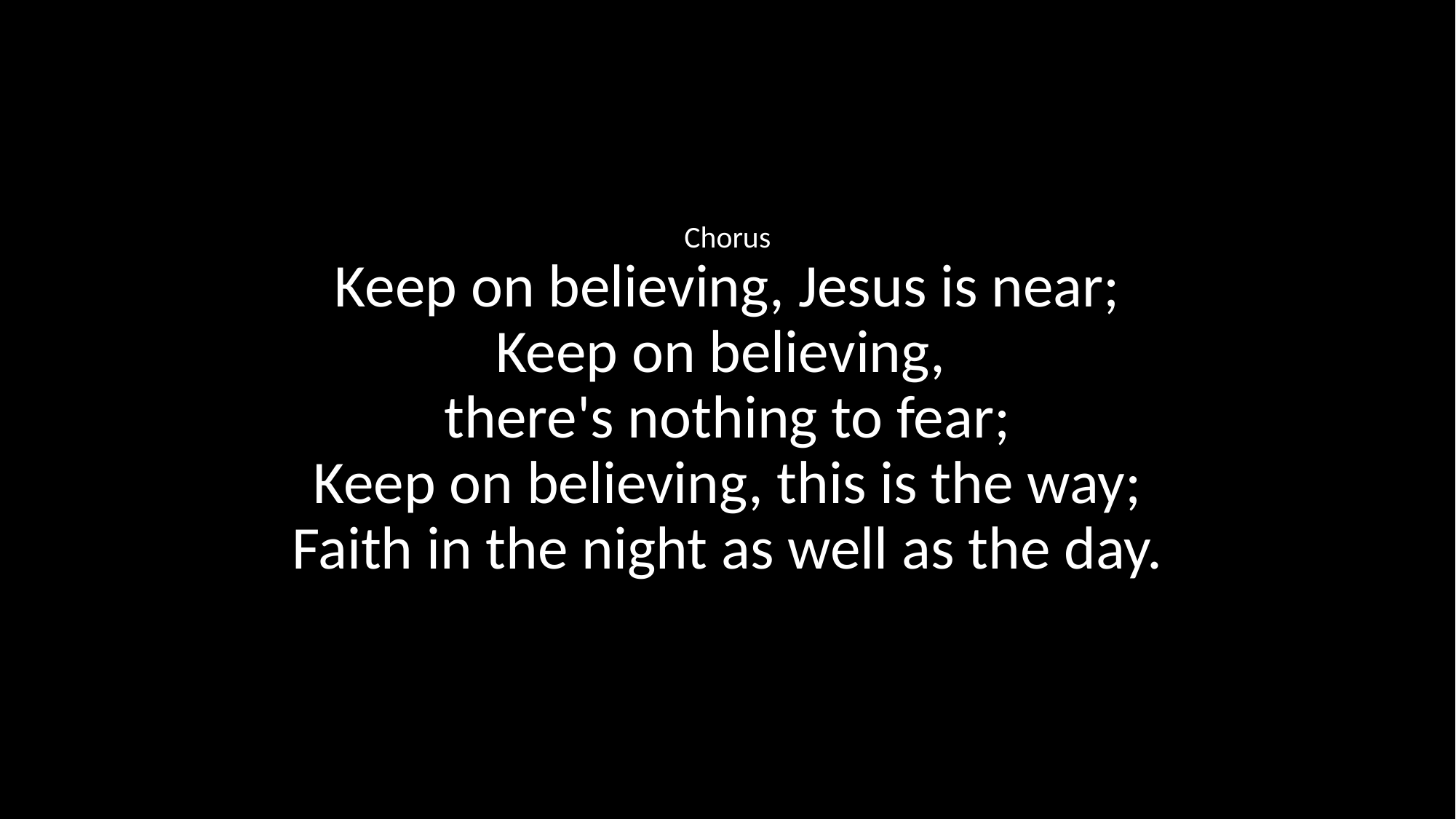

Chorus
Keep on believing, Jesus is near;
Keep on believing,
there's nothing to fear;
Keep on believing, this is the way;
Faith in the night as well as the day.